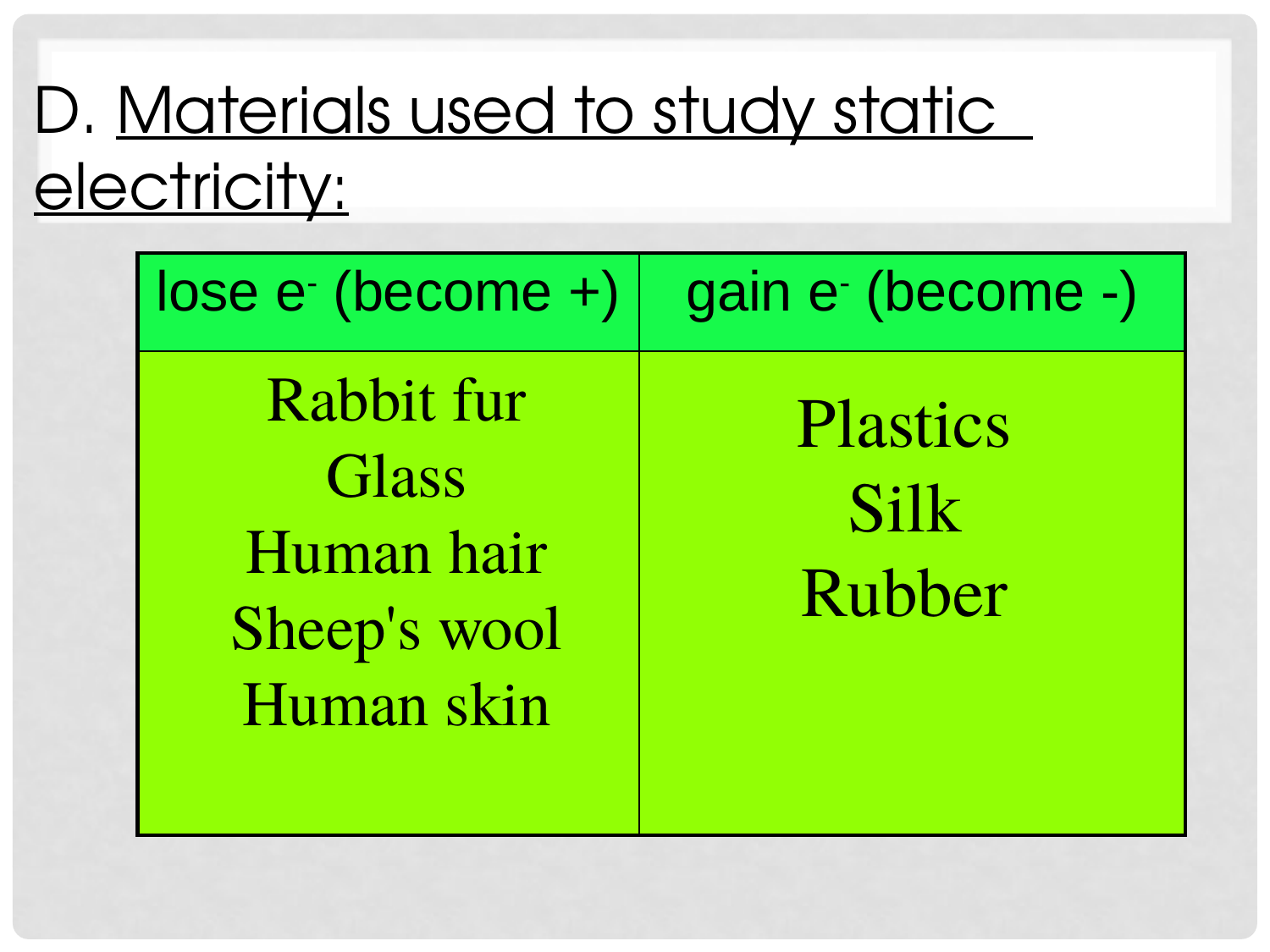

D. Materials used to study static   electricity:
| lose e- (become +) | gain e- (become -) |
| --- | --- |
|  |  |

Rabbit fur
Glass
Human hair
Sheep's wool
Human skin

Plastics
Silk
Rubber